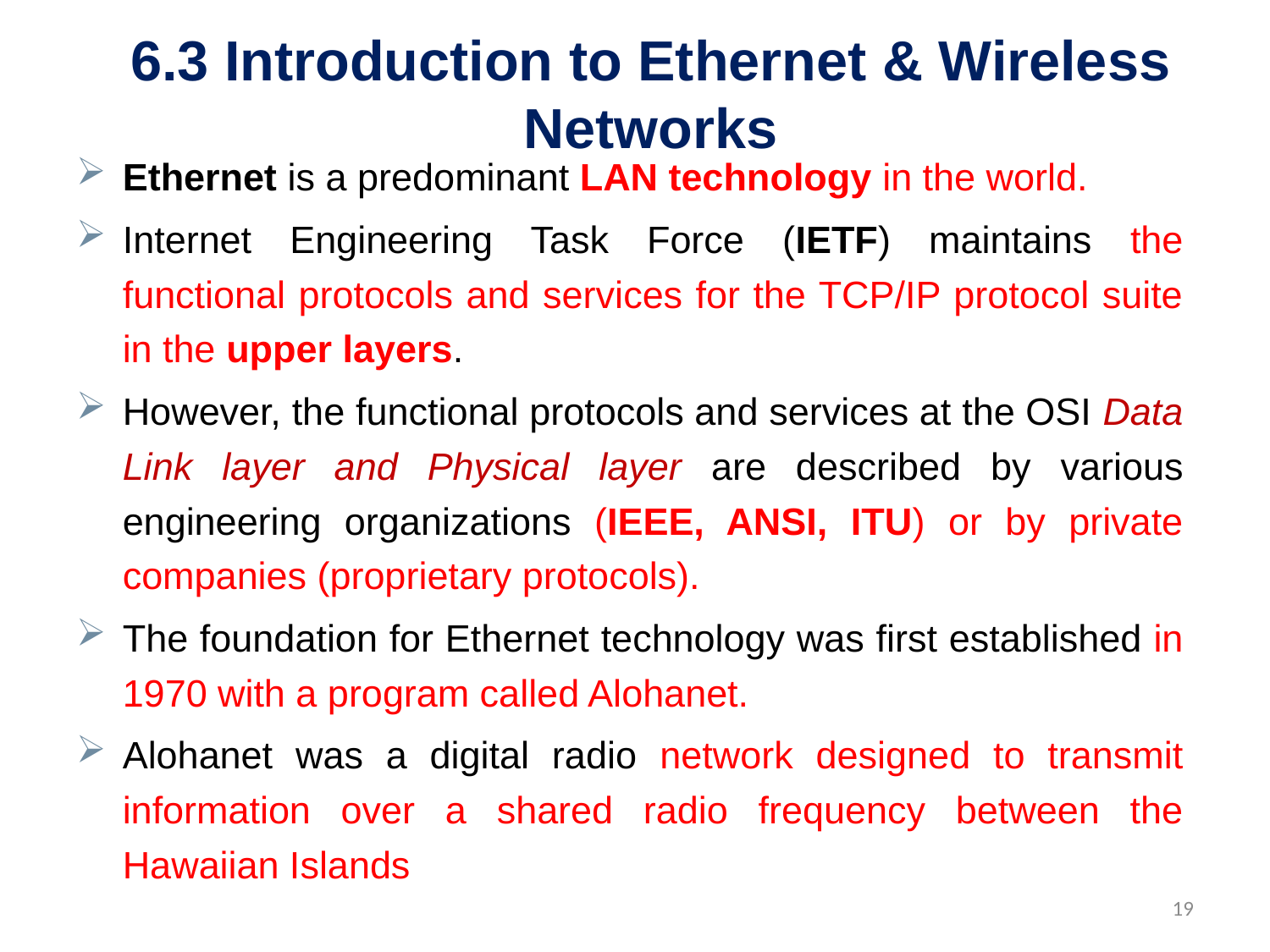

# 6.3 Introduction to Ethernet & Wireless Networks
Ethernet is a predominant LAN technology in the world.
Internet Engineering Task Force (IETF) maintains the functional protocols and services for the TCP/IP protocol suite in the upper layers.
However, the functional protocols and services at the OSI Data Link layer and Physical layer are described by various engineering organizations (IEEE, ANSI, ITU) or by private companies (proprietary protocols).
The foundation for Ethernet technology was first established in 1970 with a program called Alohanet.
Alohanet was a digital radio network designed to transmit information over a shared radio frequency between the Hawaiian Islands

19